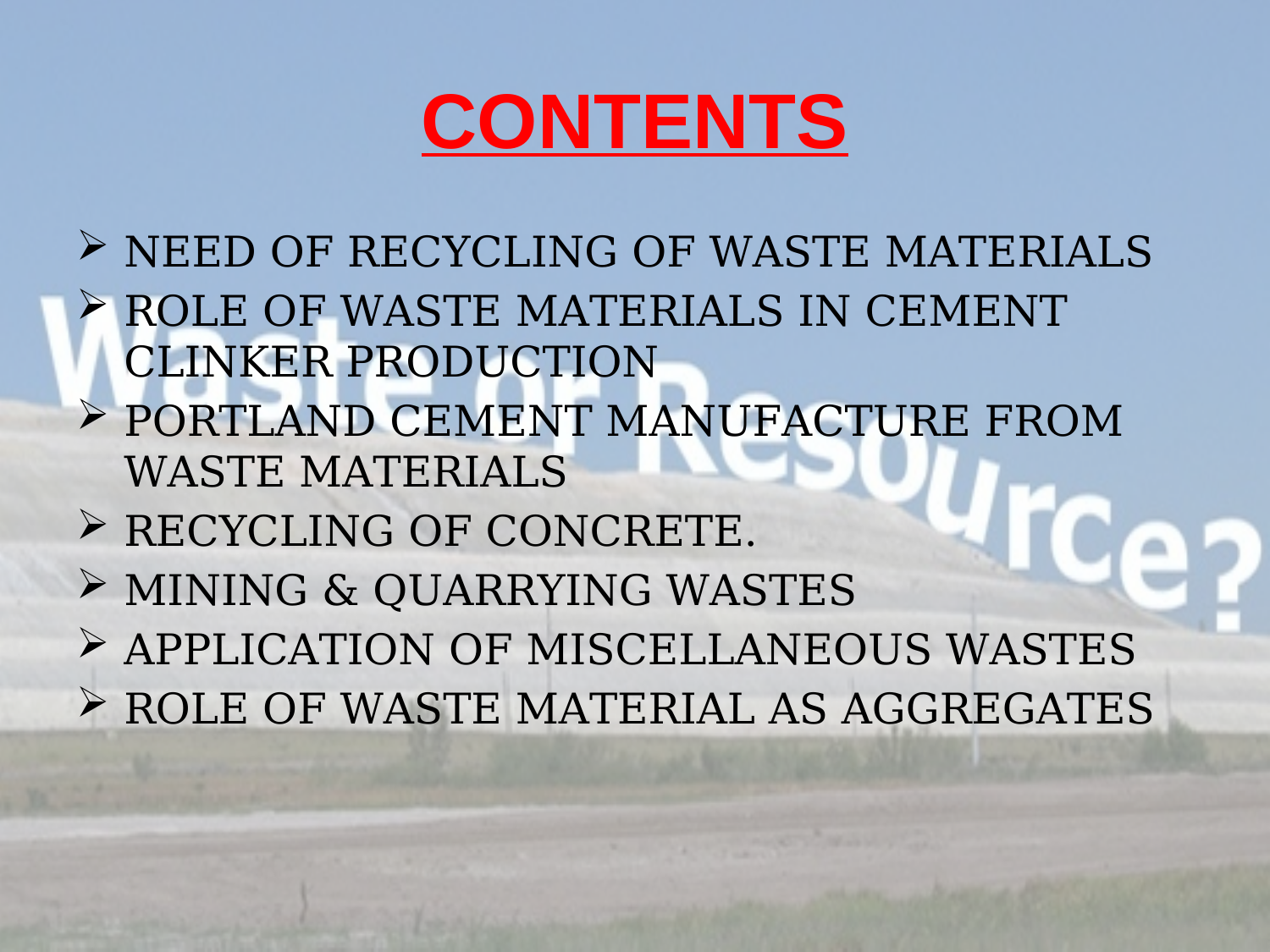

# CONTENTS
NEED OF RECYCLING OF WASTE MATERIALS
ROLE OF WASTE MATERIALS IN CEMENT CLINKER PRODUCTION
PORTLAND CEMENT MANUFACTURE FROM WASTE MATERIALS
RECYCLING OF CONCRETE.
MINING & QUARRYING WASTES
APPLICATION OF MISCELLANEOUS WASTES
ROLE OF WASTE MATERIAL AS AGGREGATES